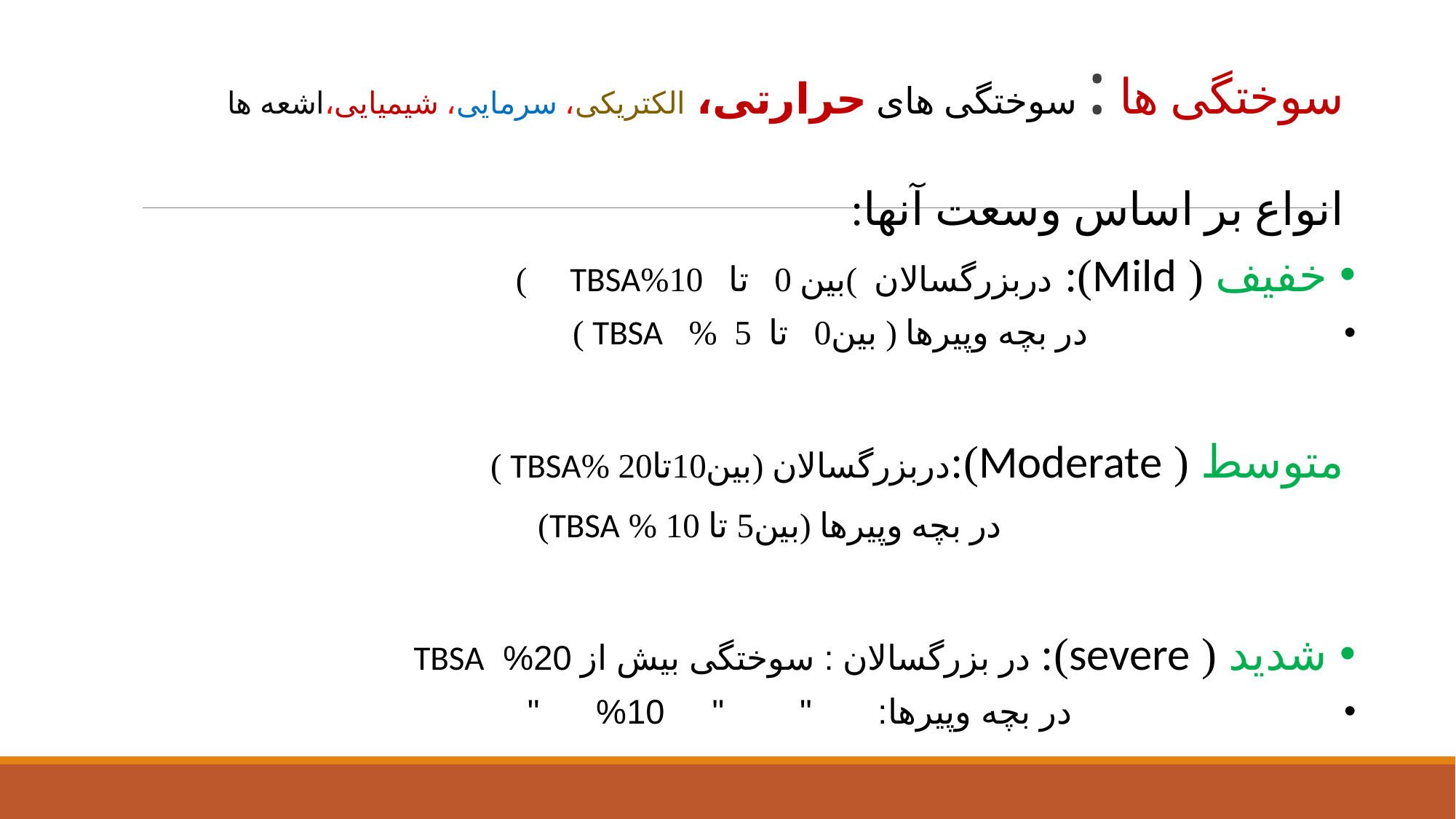

# سوختگی ها : سوختگی های حرارتی، الکتریکی، سرمایی، شیمیایی،اشعه ها
انواع بر اساس وسعت آنها:
خفیف ( Mild): دربزرگسالان  )بین 0   تا   10%TBSA     )
                            در بچه وپیرها ( بین0   تا  5  %   TBSA )

متوسط ( Moderate):دربزرگسالان (بین10تا20 %TBSA )
                                        در بچه وپیرها (بین5 تا 10 % TBSA)

شدید ( severe): در بزرگسالان : سوختگی بیش از 20%  TBSA
                           در بچه وپیرها:       "        "     10%      "